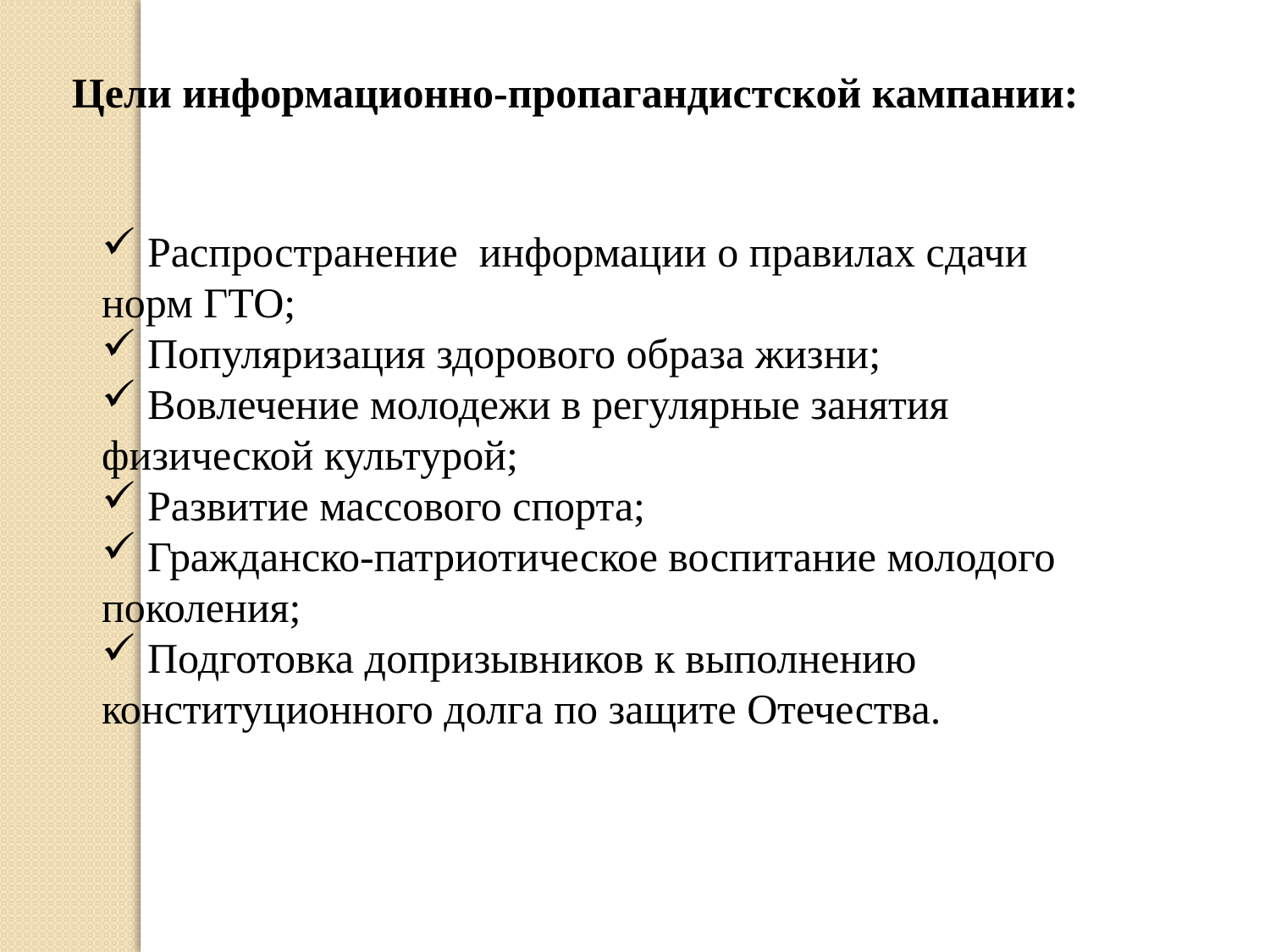

Цели информационно-пропагандистской кампании:
 Распространение  информации о правилах сдачи норм ГТО;
 Популяризация здорового образа жизни;
 Вовлечение молодежи в регулярные занятия физической культурой;
 Развитие массового спорта;
 Гражданско-патриотическое воспитание молодого поколения;
 Подготовка допризывников к выполнению конституционного долга по защите Отечества.